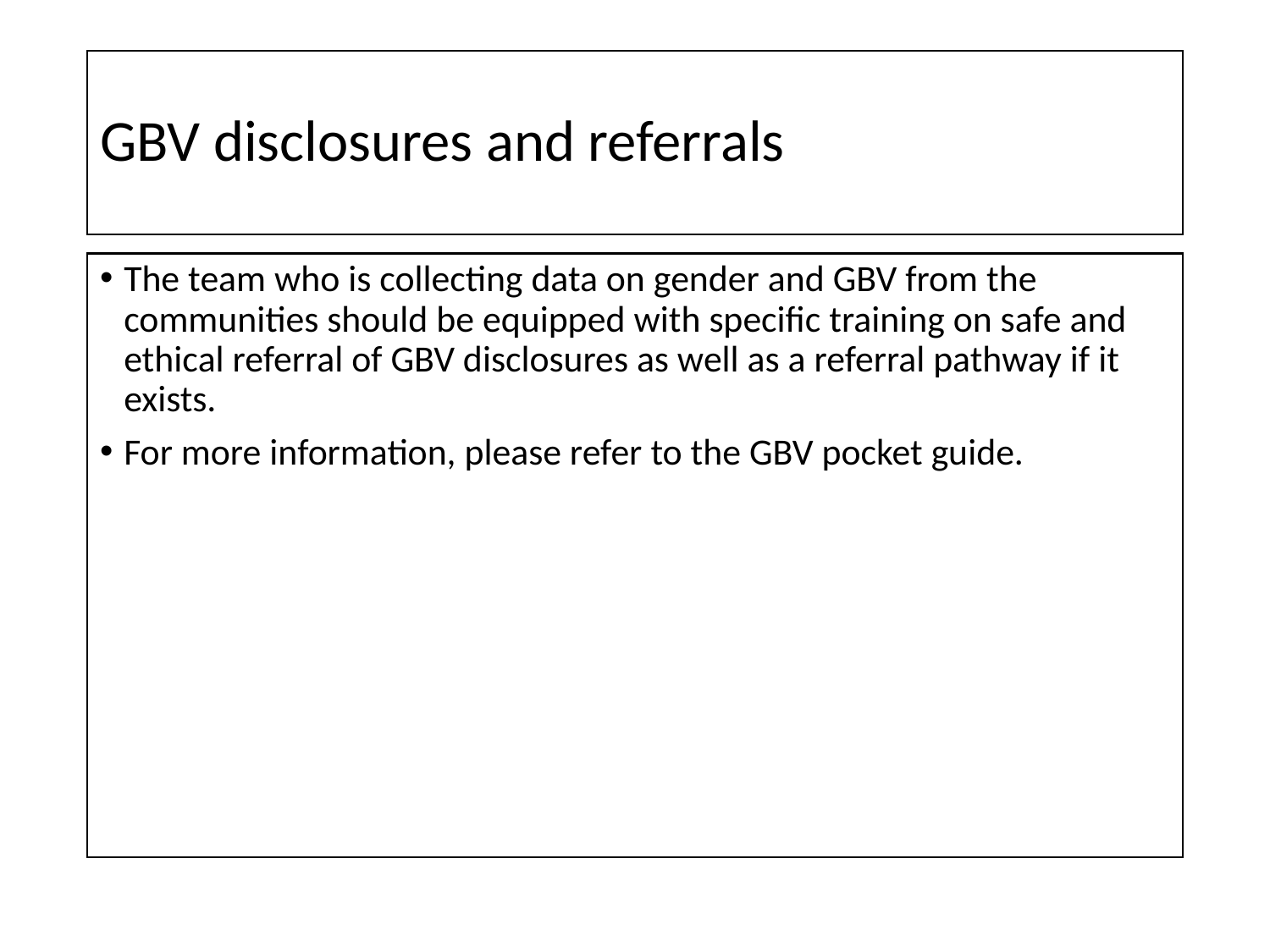

# GBV disclosures and referrals
The team who is collecting data on gender and GBV from the communities should be equipped with specific training on safe and ethical referral of GBV disclosures as well as a referral pathway if it exists.
For more information, please refer to the GBV pocket guide.